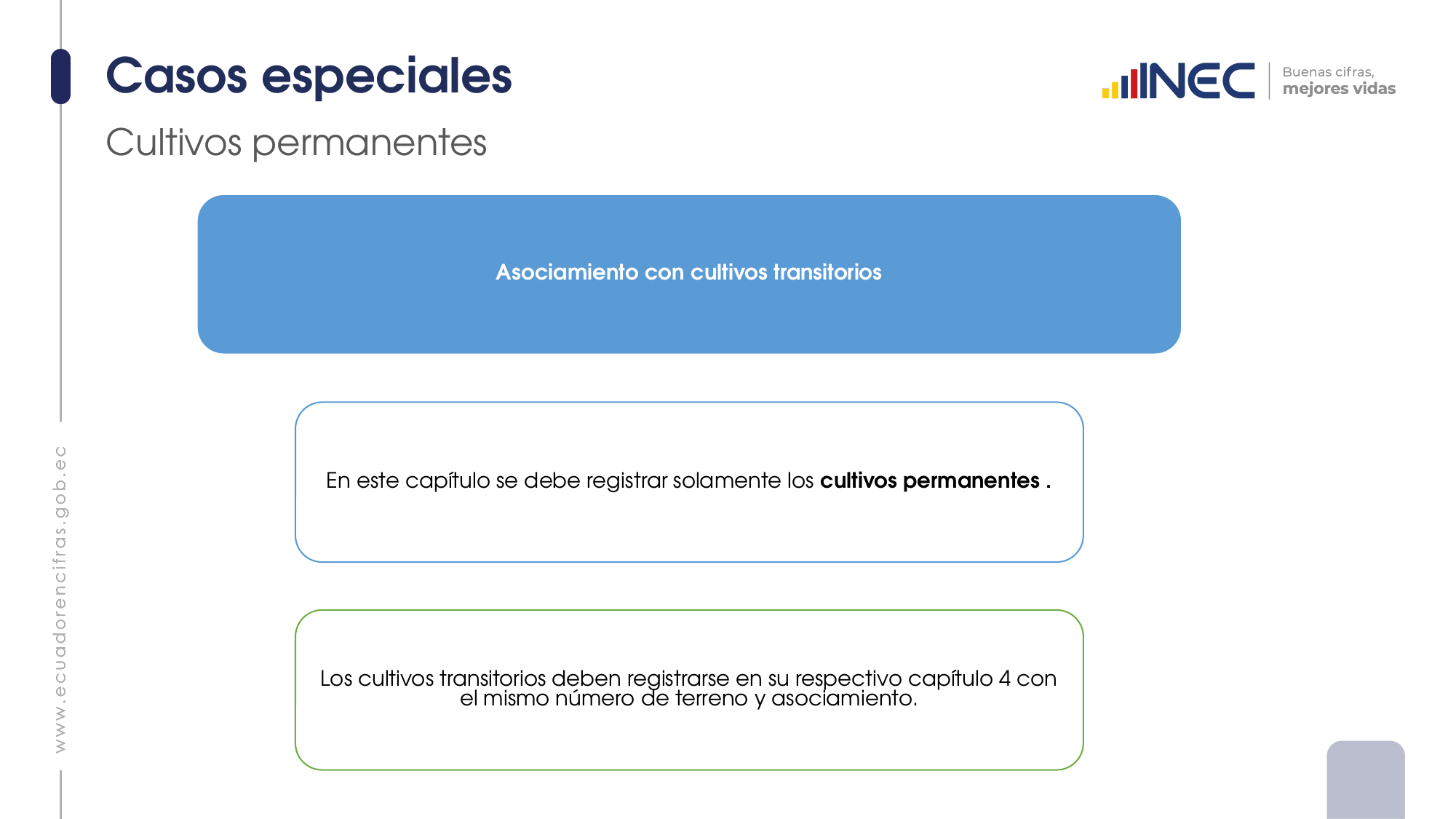

# Casos especiales
Cultivos permanentes
Asociamiento con cultivos transitorios
En este capítulo se debe registrar solamente los cultivos permanentes .
Los cultivos transitorios deben registrarse en su respectivo capítulo 4 con el mismo número de terreno y asociamiento.